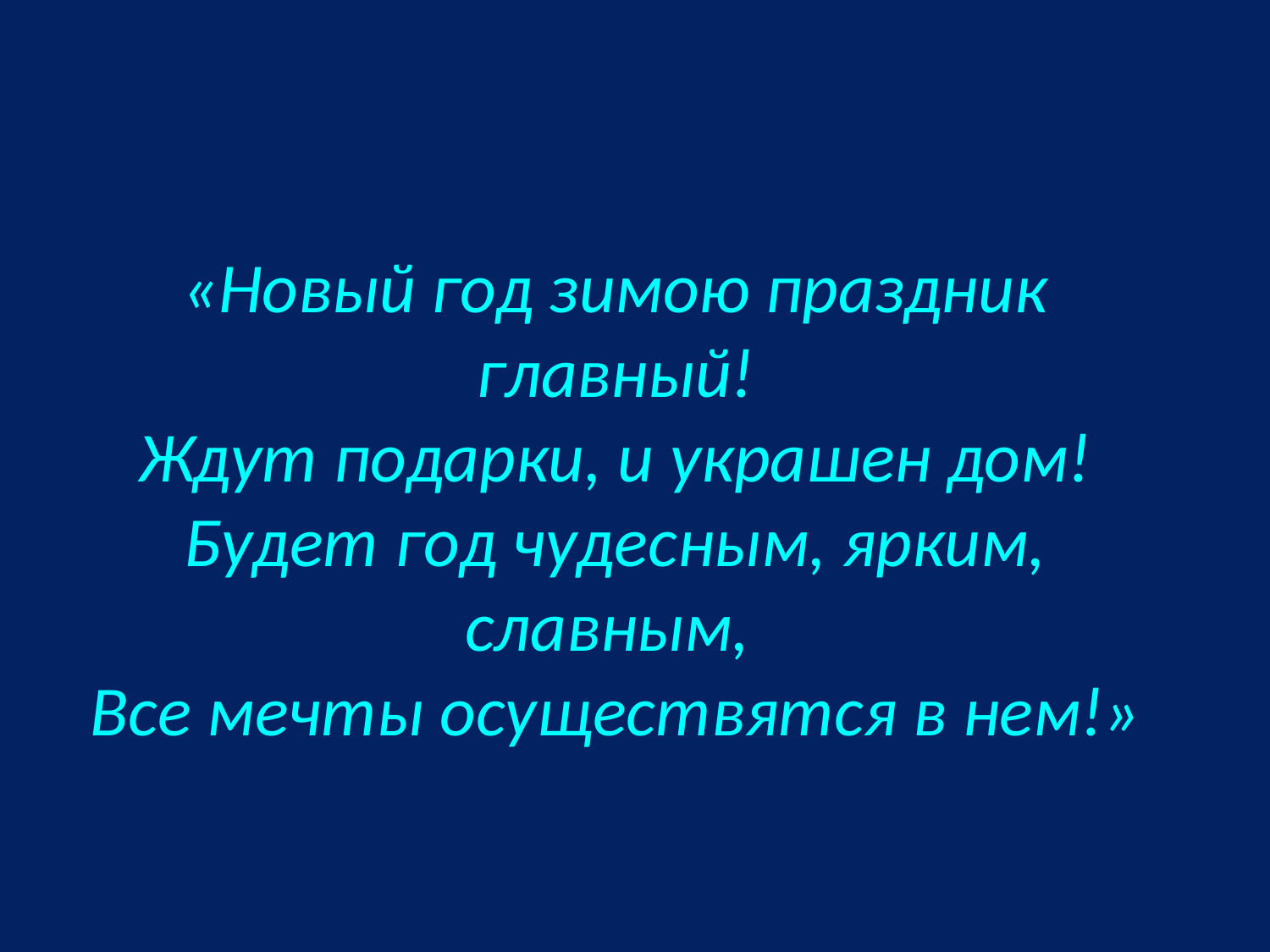

# «Новый год зимою праздник главный! Ждут подарки, и украшен дом! Будет год чудесным, ярким, славным, Все мечты осуществятся в нем!»